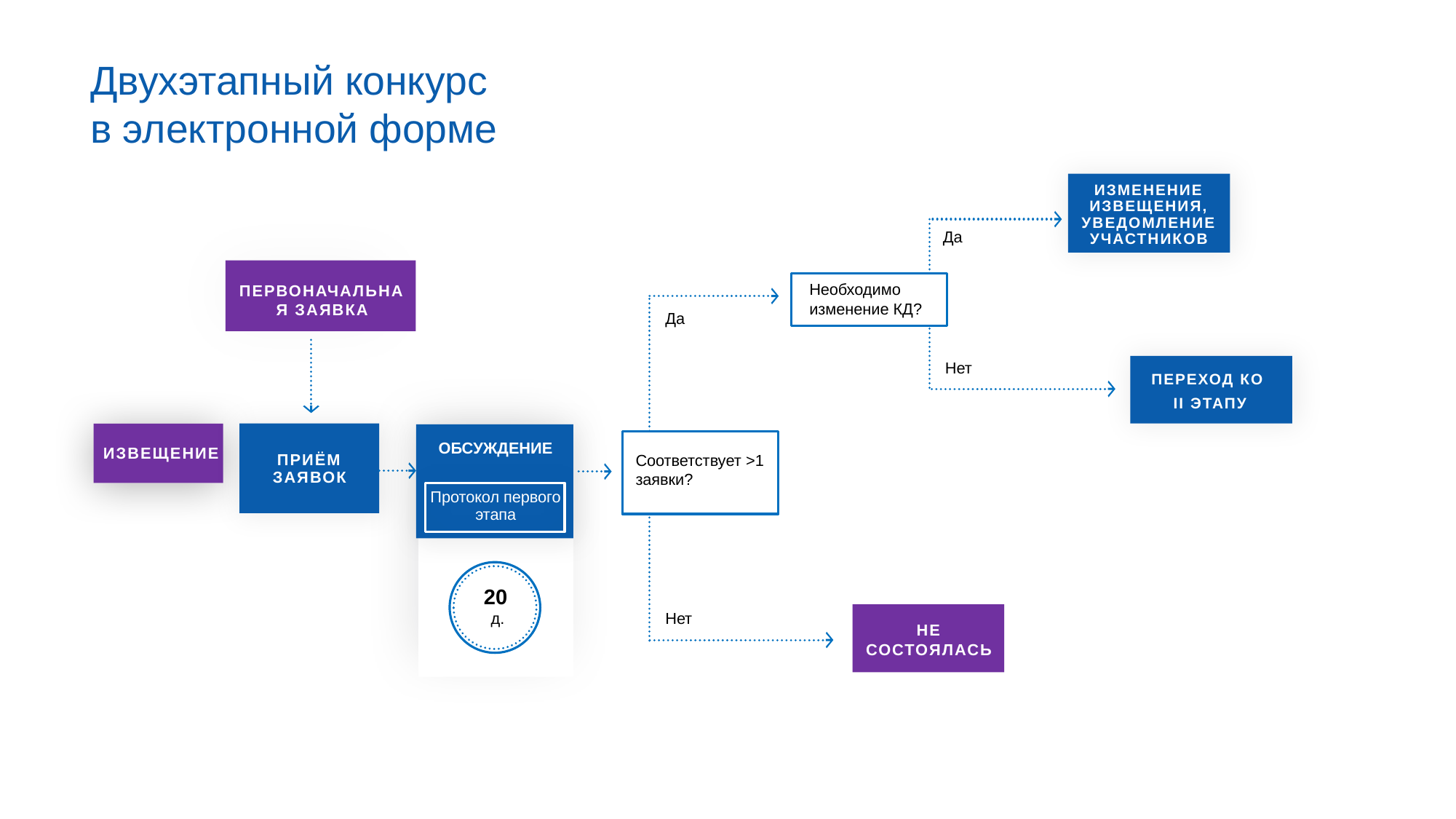

Двухэтапный конкурс
в электронной форме

ИЗМЕНЕНИЕ ИЗВЕЩЕНИЯ, УВЕДОМЛЕНИЕ УЧАСТНИКОВ
Да

Необходимо изменение КД?
ПЕРВОНАЧАЛЬНАЯ ЗАЯВКА
Да
Нет

ПЕРЕХОД КО
II ЭТАПУ

ОБСУЖДЕНИЕ

Протокол первого этапа

ИЗВЕЩЕНИЕ
Соответствует >1 заявки?
ПРИЁМ ЗАЯВОК

20
 д.
Нет

НЕ СОСТОЯЛАСЬ